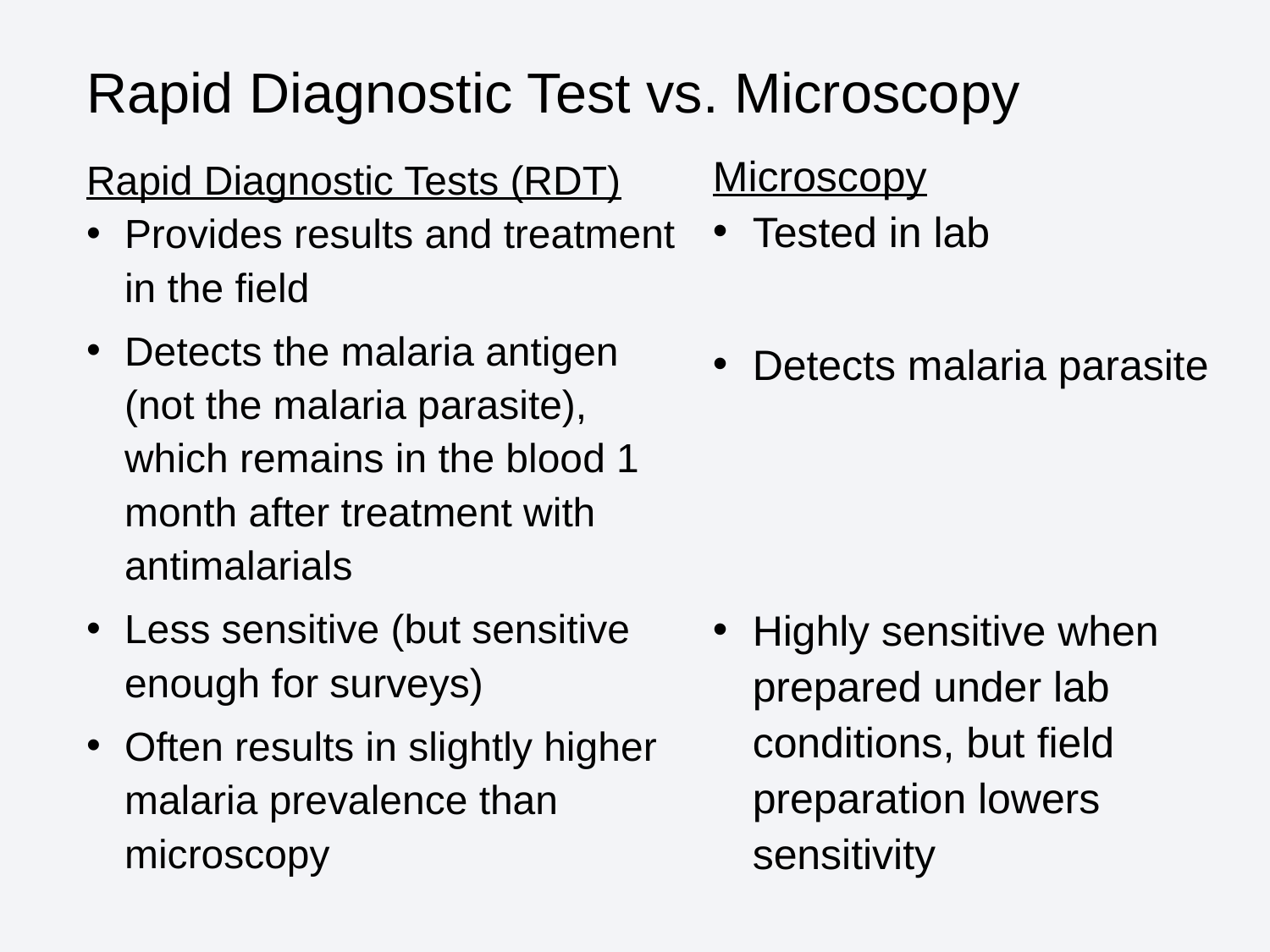

# Rapid Diagnostic Test vs. Microscopy
Rapid Diagnostic Tests (RDT)
Provides results and treatment in the field
Detects the malaria antigen (not the malaria parasite), which remains in the blood 1 month after treatment with antimalarials
Less sensitive (but sensitive enough for surveys)
Often results in slightly higher malaria prevalence than microscopy
Microscopy
Tested in lab

Detects malaria parasite

Highly sensitive when prepared under lab conditions, but field preparation lowers sensitivity